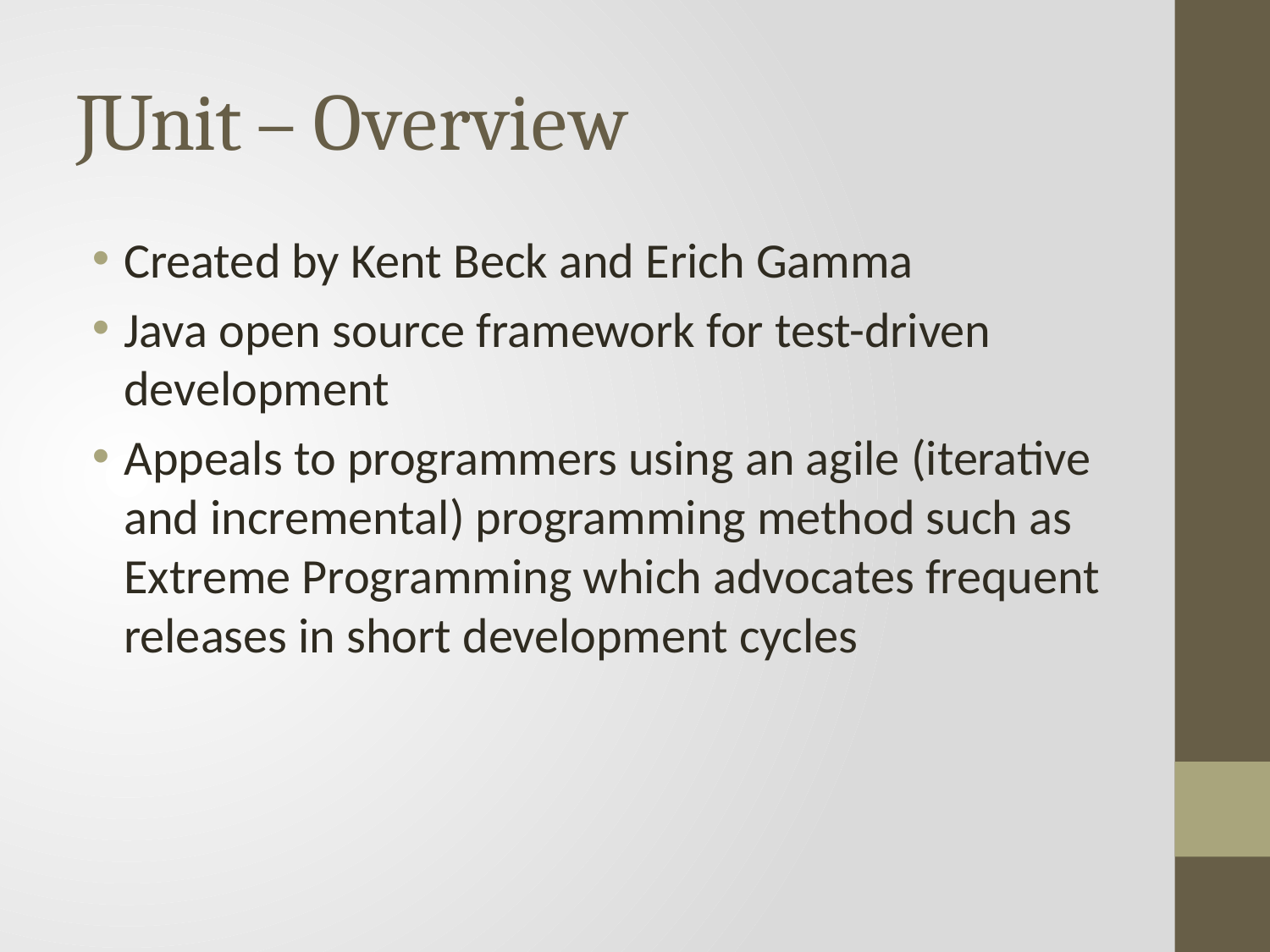

# JUnit – Overview
Created by Kent Beck and Erich Gamma
Java open source framework for test-driven development
Appeals to programmers using an agile (iterative and incremental) programming method such as Extreme Programming which advocates frequent releases in short development cycles